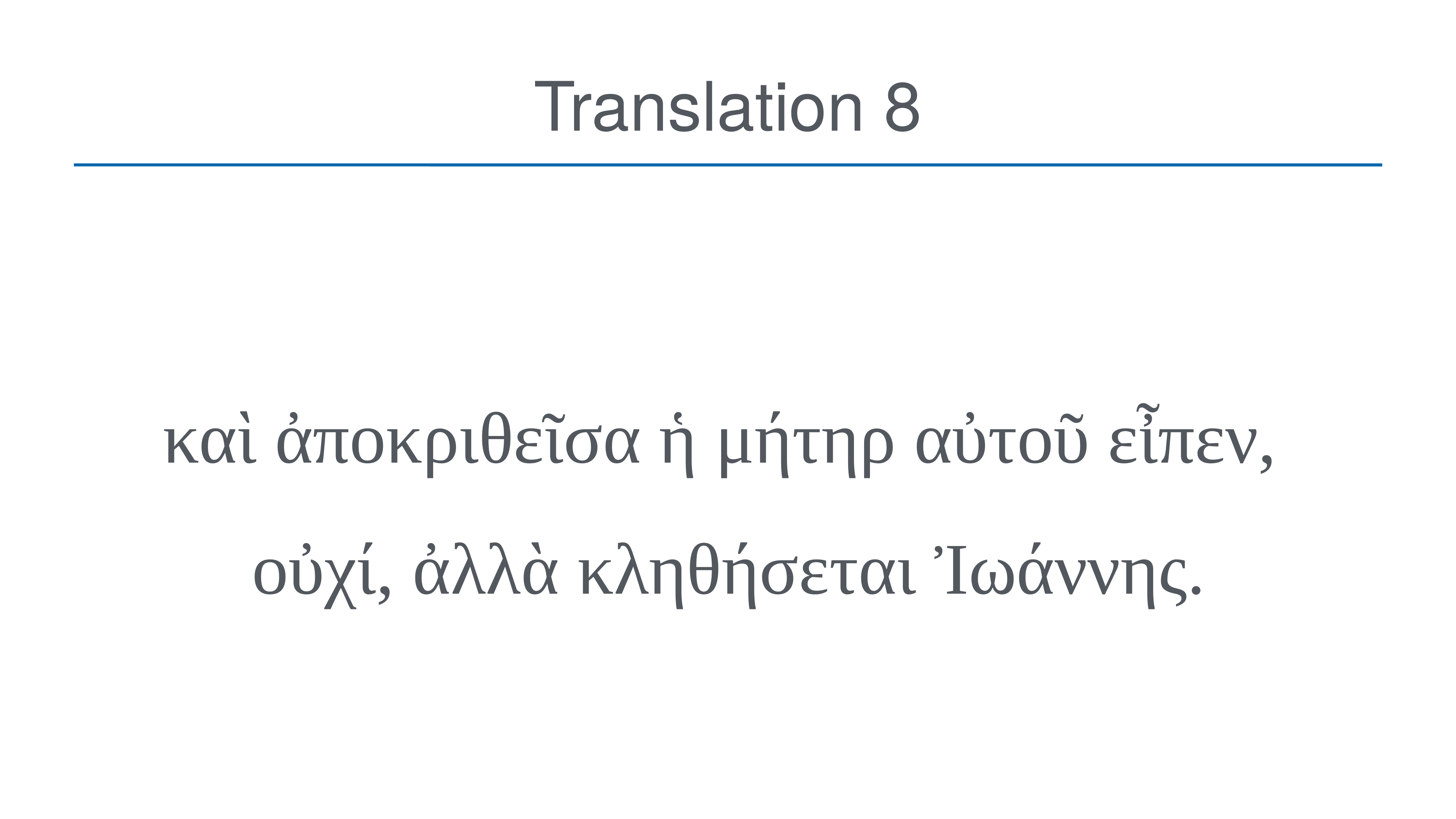

# Translation 8
καὶ ἀποκριθεῖσα ἡ μήτηρ αὐτοῦ εἶπεν,
οὐχί, ἀλλὰ κληθήσεται Ἰωάννης.